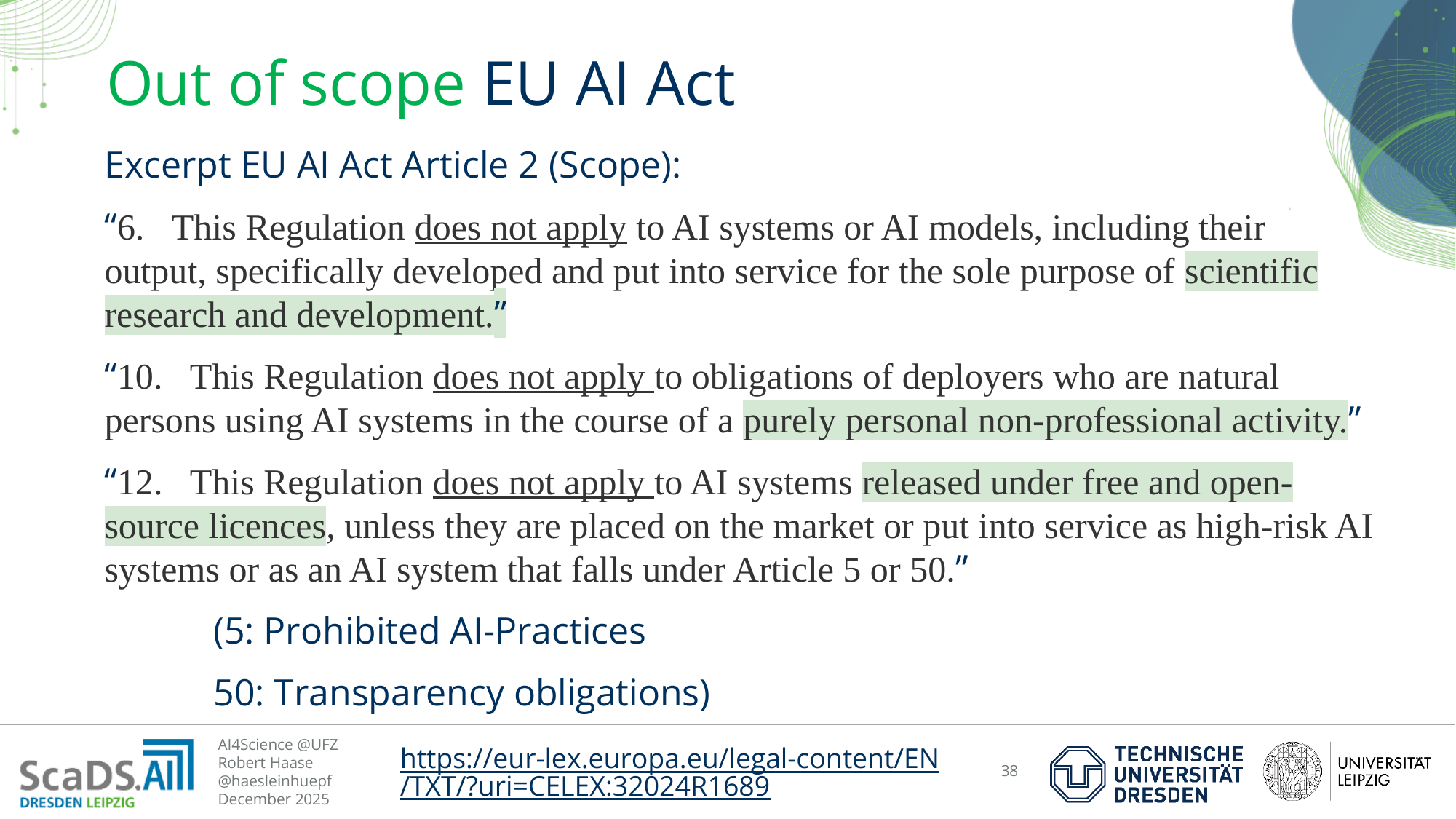

# Out of scope EU AI Act
Excerpt EU AI Act Article 2 (Scope):
“6.   This Regulation does not apply to AI systems or AI models, including their output, specifically developed and put into service for the sole purpose of scientific research and development.”
“10.   This Regulation does not apply to obligations of deployers who are natural persons using AI systems in the course of a purely personal non-professional activity.”
“12.   This Regulation does not apply to AI systems released under free and open-source licences, unless they are placed on the market or put into service as high-risk AI systems or as an AI system that falls under Article 5 or 50.”
	(5: Prohibited AI-Practices
	50: Transparency obligations)
https://eur-lex.europa.eu/legal-content/EN/TXT/?uri=CELEX:32024R1689